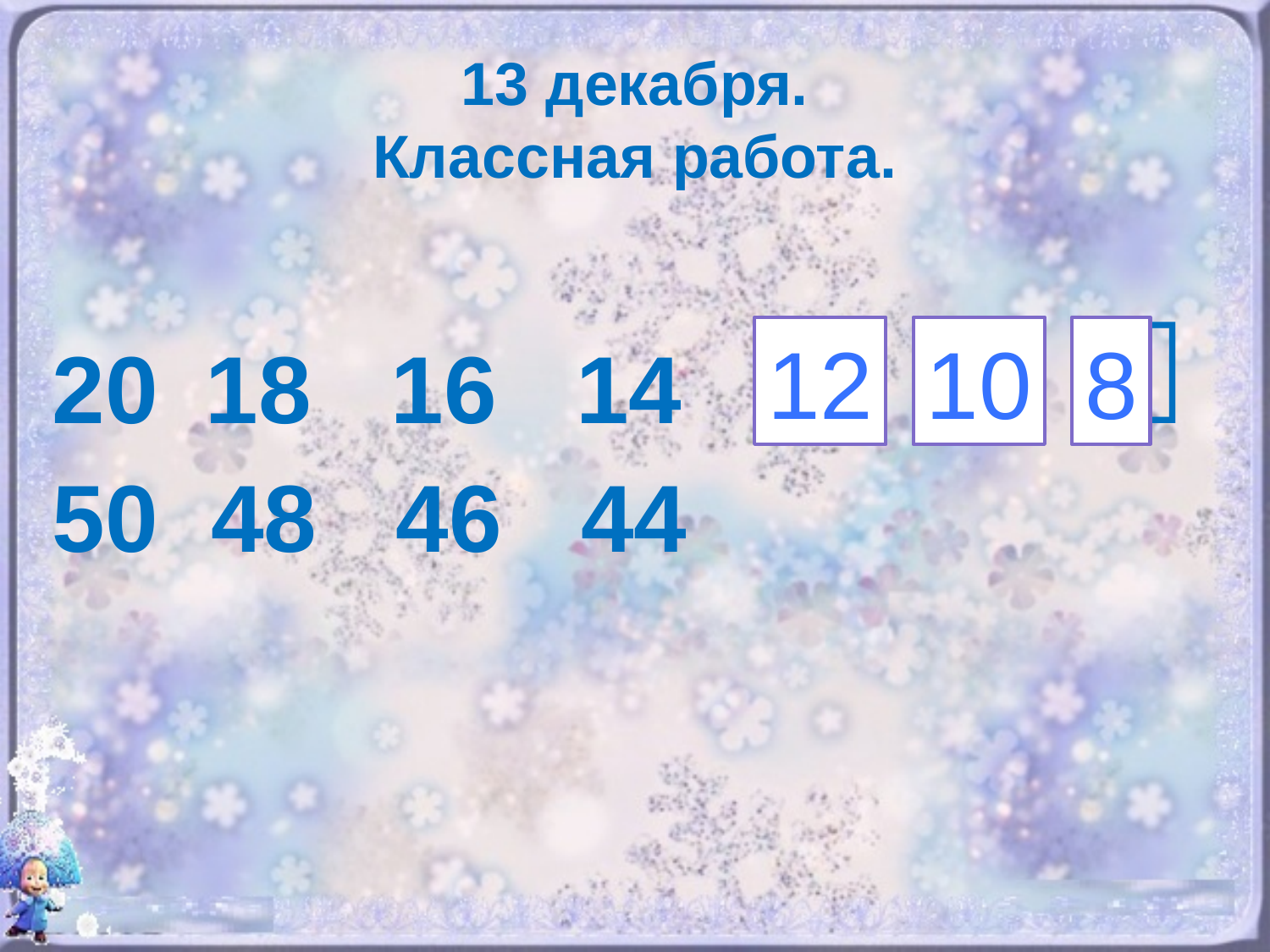

# 13 декабря. Классная работа.
 18   16   14   □  □ □
50  48   46   44
12
10
8